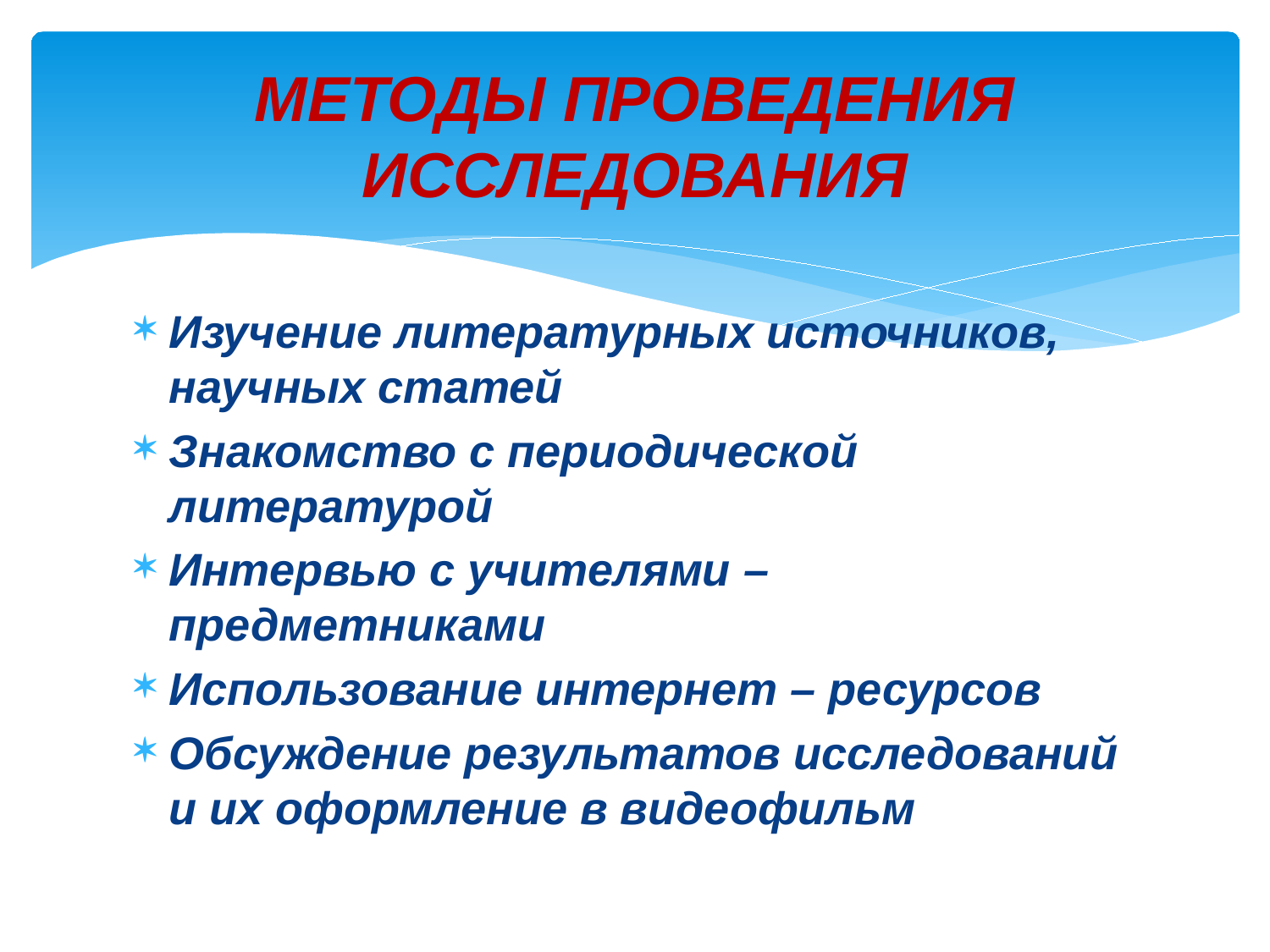

# МЕТОДЫ ПРОВЕДЕНИЯ ИССЛЕДОВАНИЯ
Изучение литературных источников, научных статей
Знакомство с периодической литературой
Интервью с учителями – предметниками
Использование интернет – ресурсов
Обсуждение результатов исследований и их оформление в видеофильм